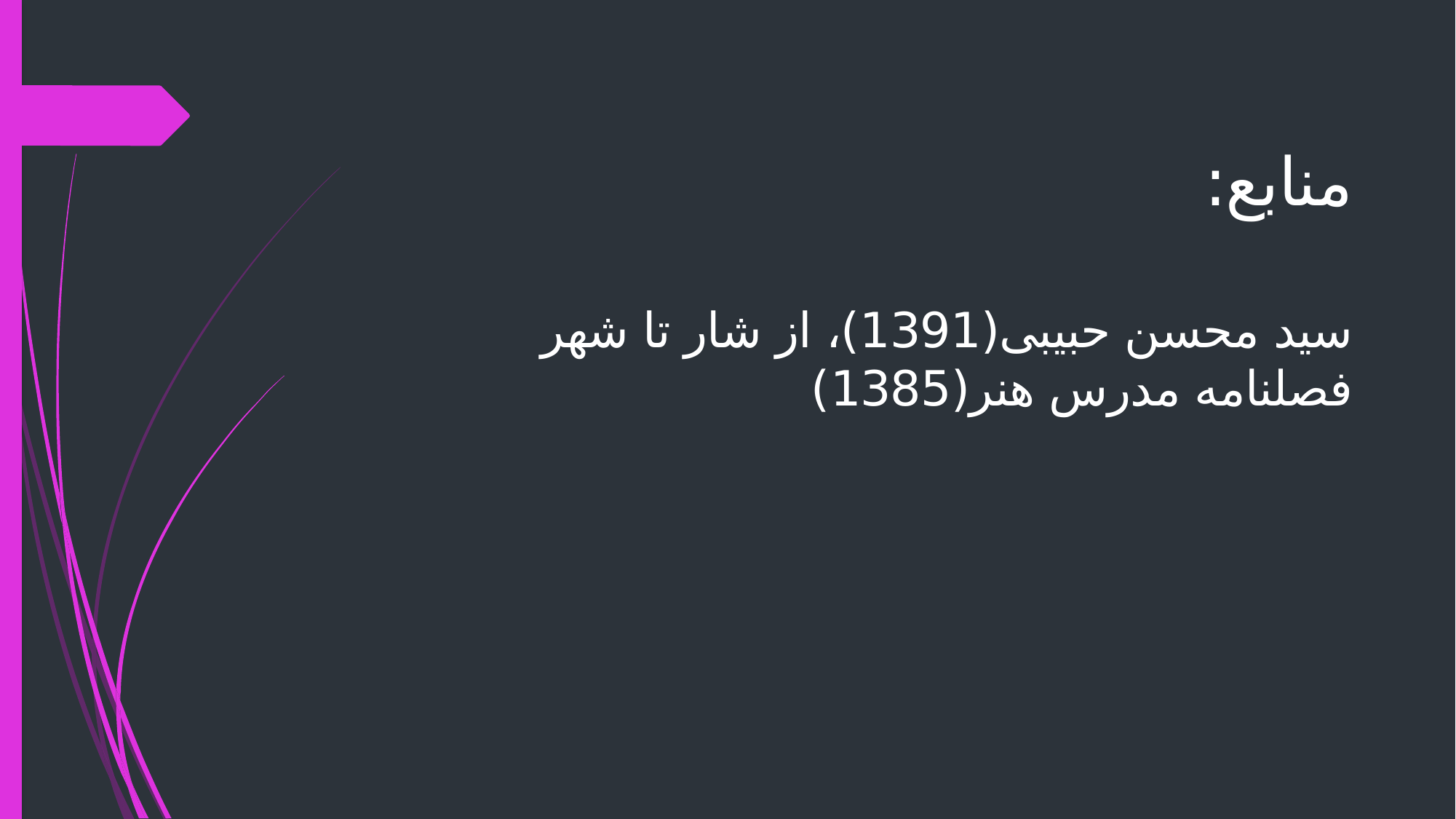

منابع:

سید محسن حبیبی(1391)، از شار تا شهر
فصلنامه مدرس هنر(1385)